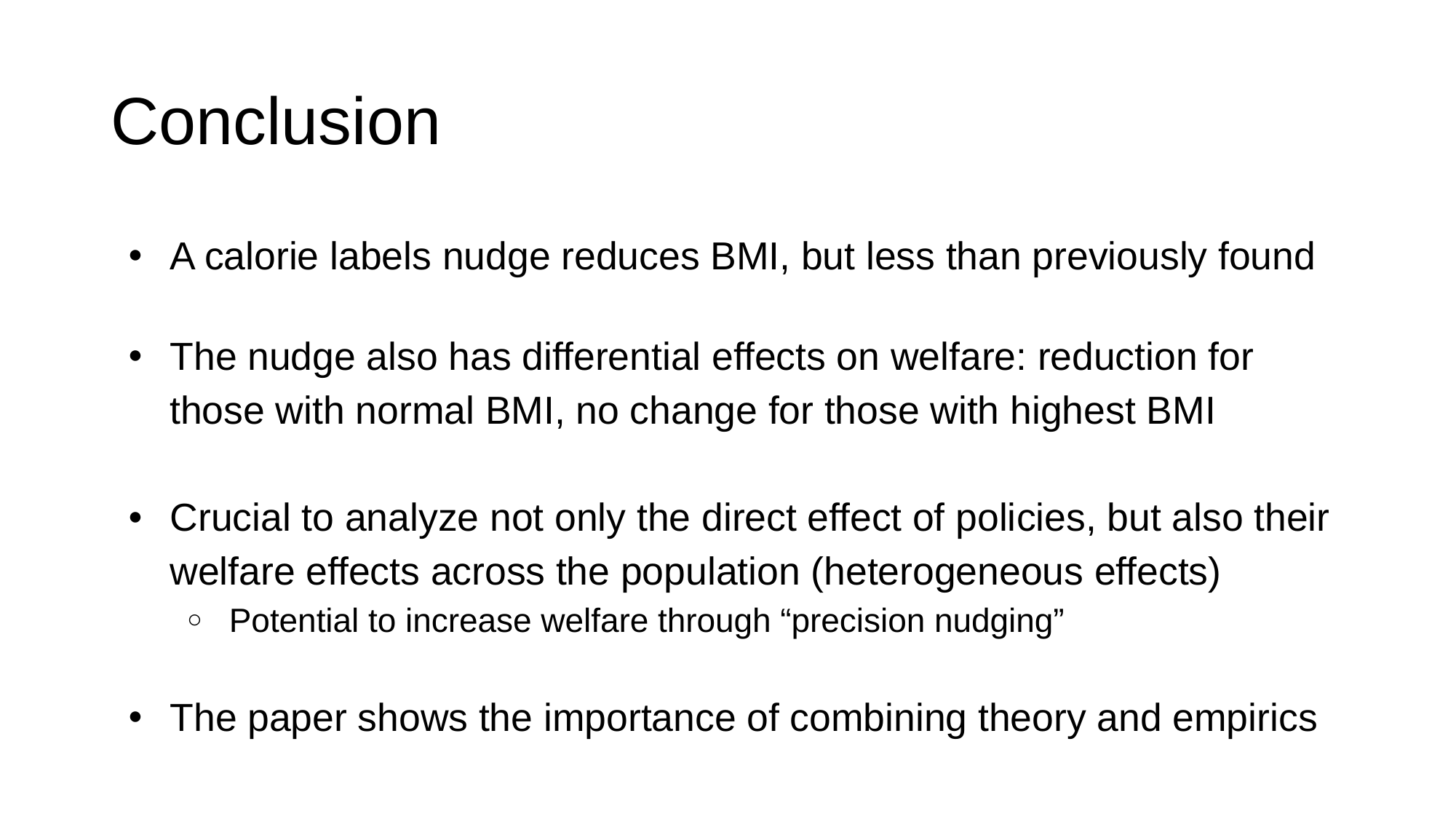

# Conclusion
A calorie labels nudge reduces BMI, but less than previously found
The nudge also has differential effects on welfare: reduction for those with normal BMI, no change for those with highest BMI
Crucial to analyze not only the direct effect of policies, but also their welfare effects across the population (heterogeneous effects)
Potential to increase welfare through “precision nudging”
The paper shows the importance of combining theory and empirics